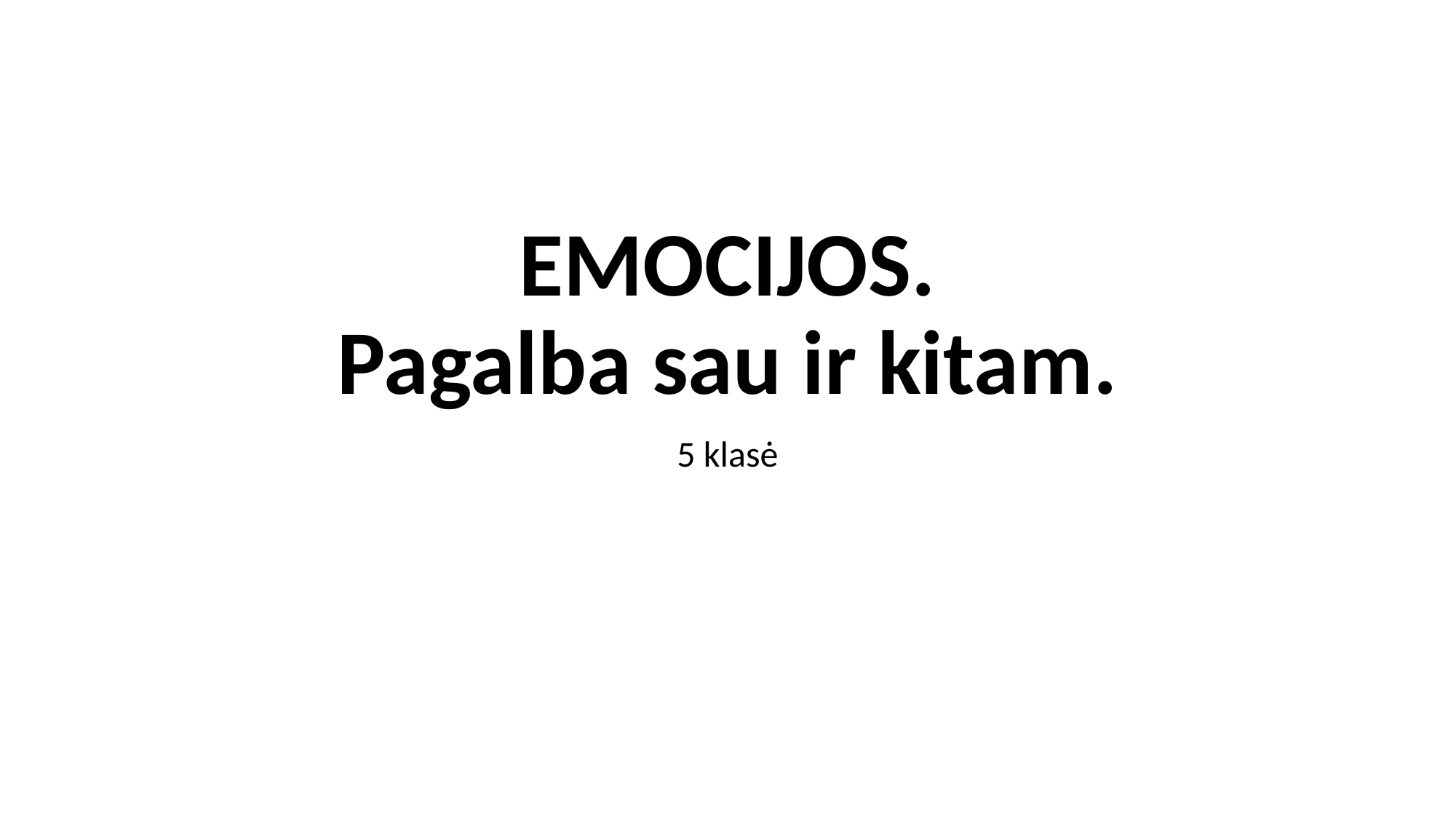

# EMOCIJOS. Pagalba sau ir kitam.
5 klasė